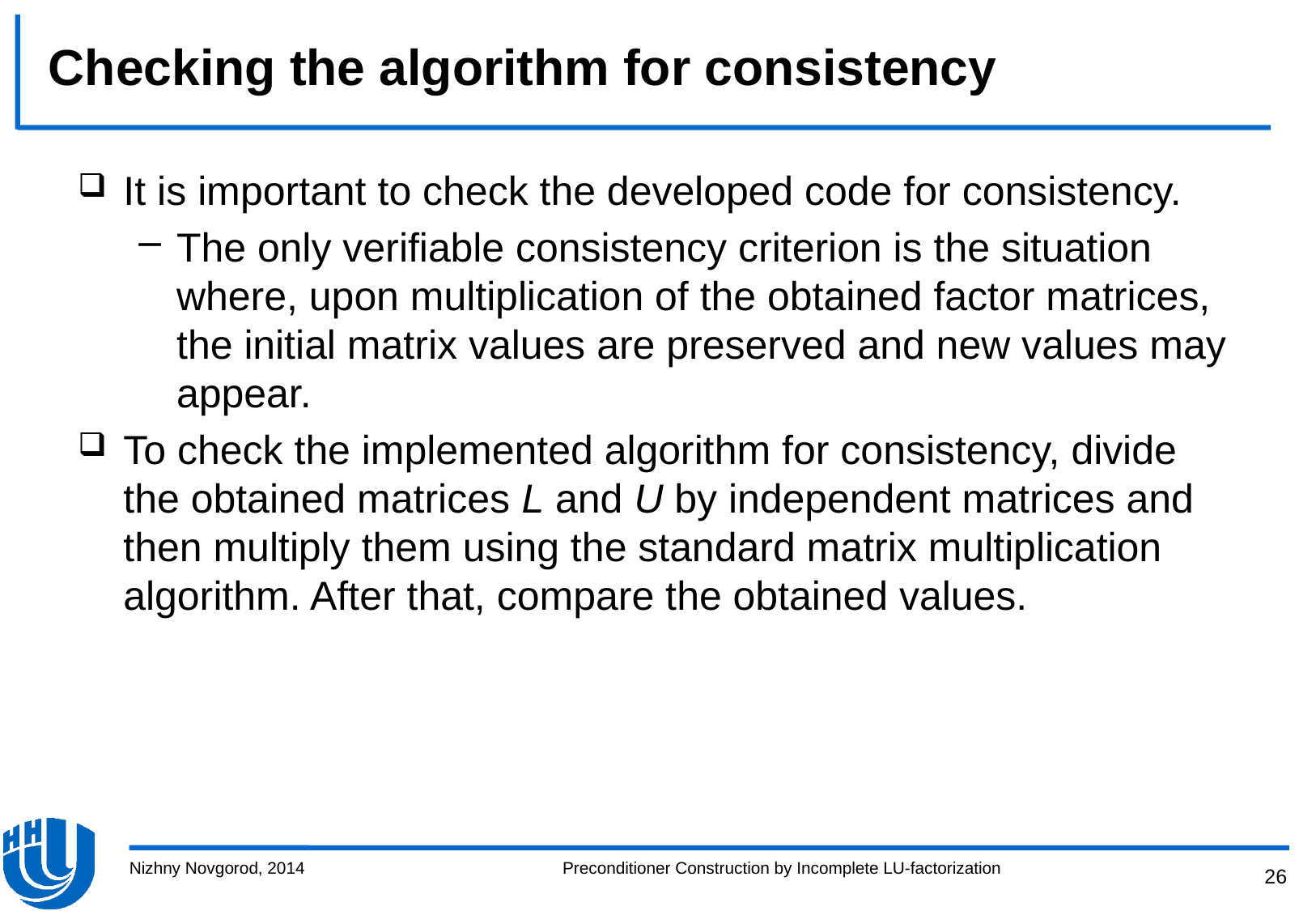

# Checking the algorithm for consistency
It is important to check the developed code for consistency.
The only verifiable consistency criterion is the situation where, upon multiplication of the obtained factor matrices, the initial matrix values are preserved and new values may appear.
To check the implemented algorithm for consistency, divide the obtained matrices L and U by independent matrices and then multiply them using the standard matrix multiplication algorithm. After that, compare the obtained values.
Nizhny Novgorod, 2014
Preconditioner Construction by Incomplete LU-factorization